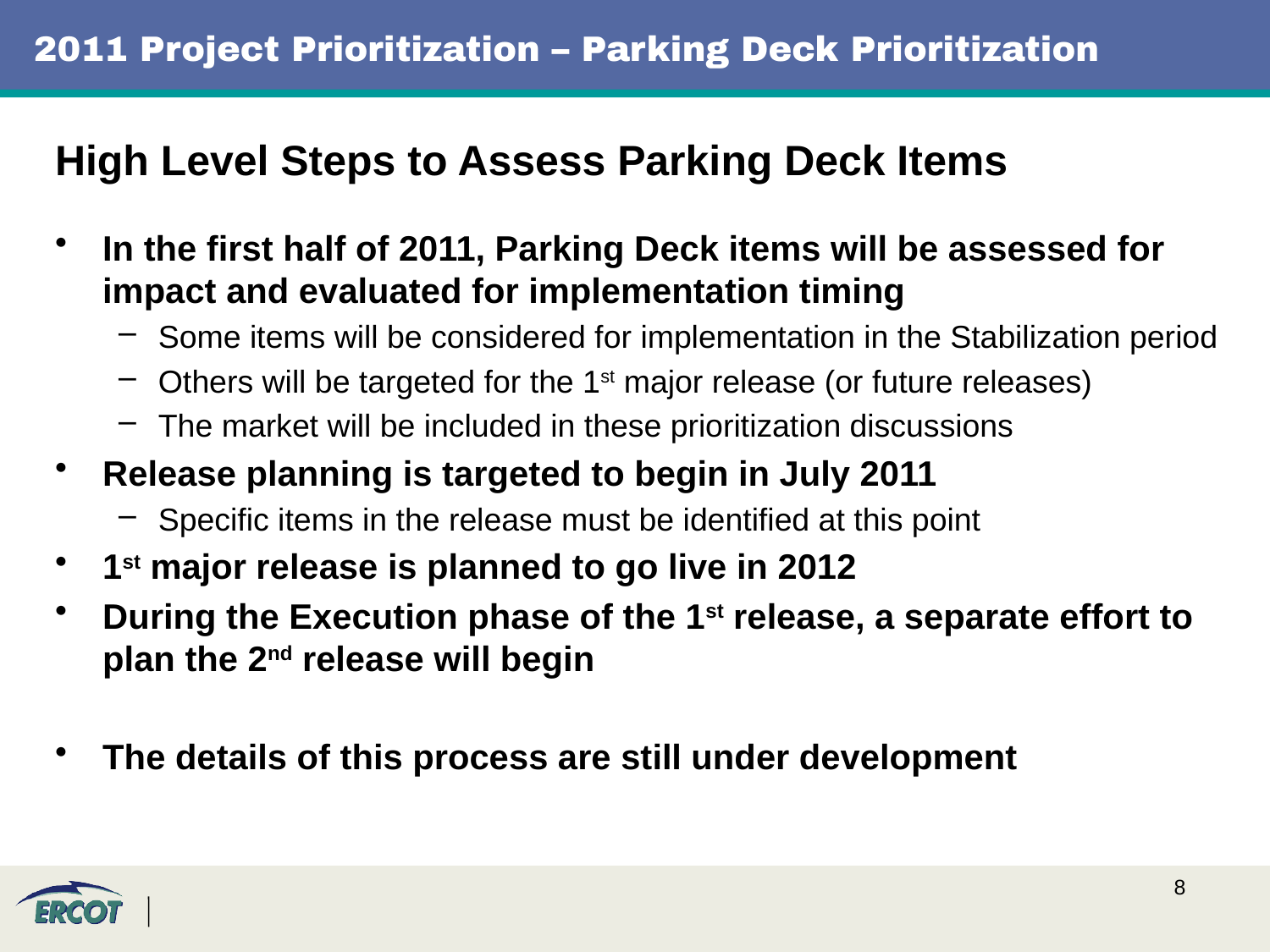

# 2011 Project Prioritization – Parking Deck Prioritization
High Level Steps to Assess Parking Deck Items

In the first half of 2011, Parking Deck items will be assessed for impact and evaluated for implementation timing
Some items will be considered for implementation in the Stabilization period
Others will be targeted for the 1st major release (or future releases)
The market will be included in these prioritization discussions
Release planning is targeted to begin in July 2011
Specific items in the release must be identified at this point
1st major release is planned to go live in 2012
During the Execution phase of the 1st release, a separate effort to plan the 2nd release will begin

The details of this process are still under development